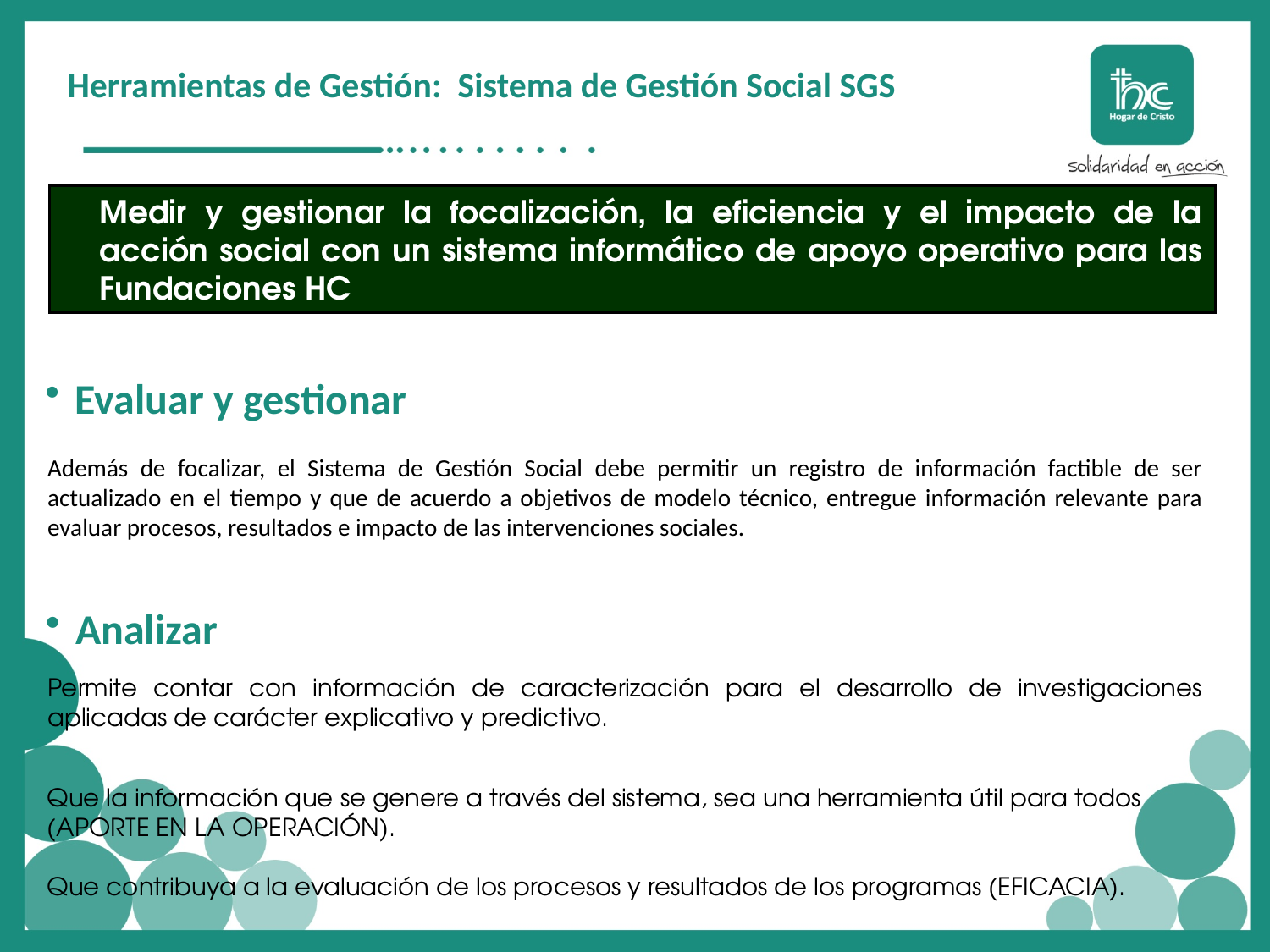

Herramientas de Gestión:  Sistema de Gestión Social SGS
	Medir y gestionar la focalización, la eficiencia y el impacto de la acción social con un sistema informático de apoyo operativo para las Fundaciones HC
Evaluar y gestionar
Además de focalizar, el Sistema de Gestión Social debe permitir un registro de información factible de ser actualizado en el tiempo y que de acuerdo a objetivos de modelo técnico, entregue información relevante para evaluar procesos, resultados e impacto de las intervenciones sociales.
Analizar
Permite contar con información de caracterización para el desarrollo de investigaciones aplicadas de carácter explicativo y predictivo.
Que la información que se genere a través del sistema, sea una herramienta útil para todos (APORTE EN LA OPERACIÓN).
Que contribuya a la evaluación de los procesos y resultados de los programas (EFICACIA).